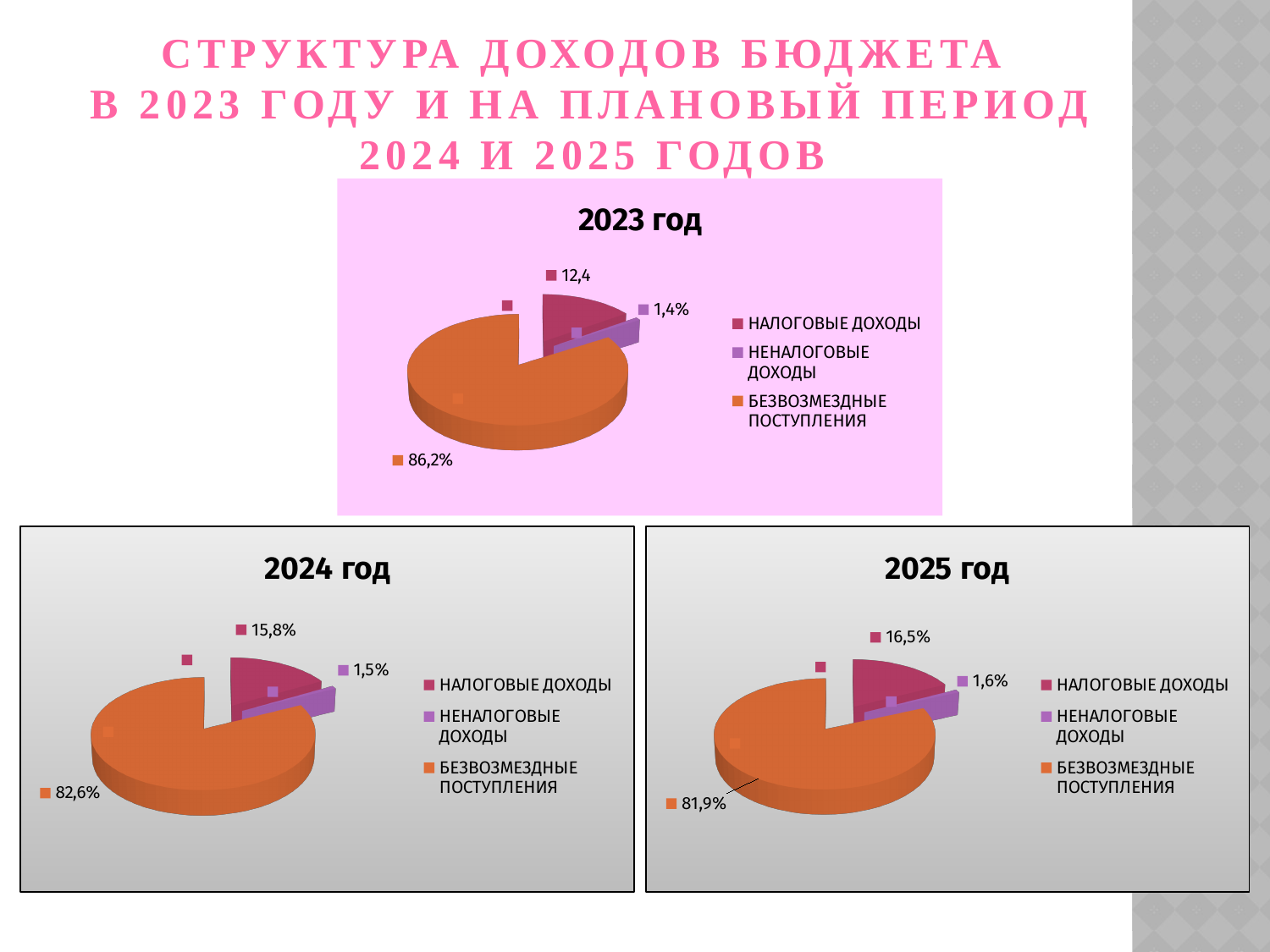

# СТРУКТУРА ДОХОДОВ БЮДЖЕТА В 2023 ГОДУ И НА ПЛАНОВЫЙ ПЕРИОД 2024 И 2025 ГОДОВ

[unsupported chart]

[unsupported chart]

[unsupported chart]